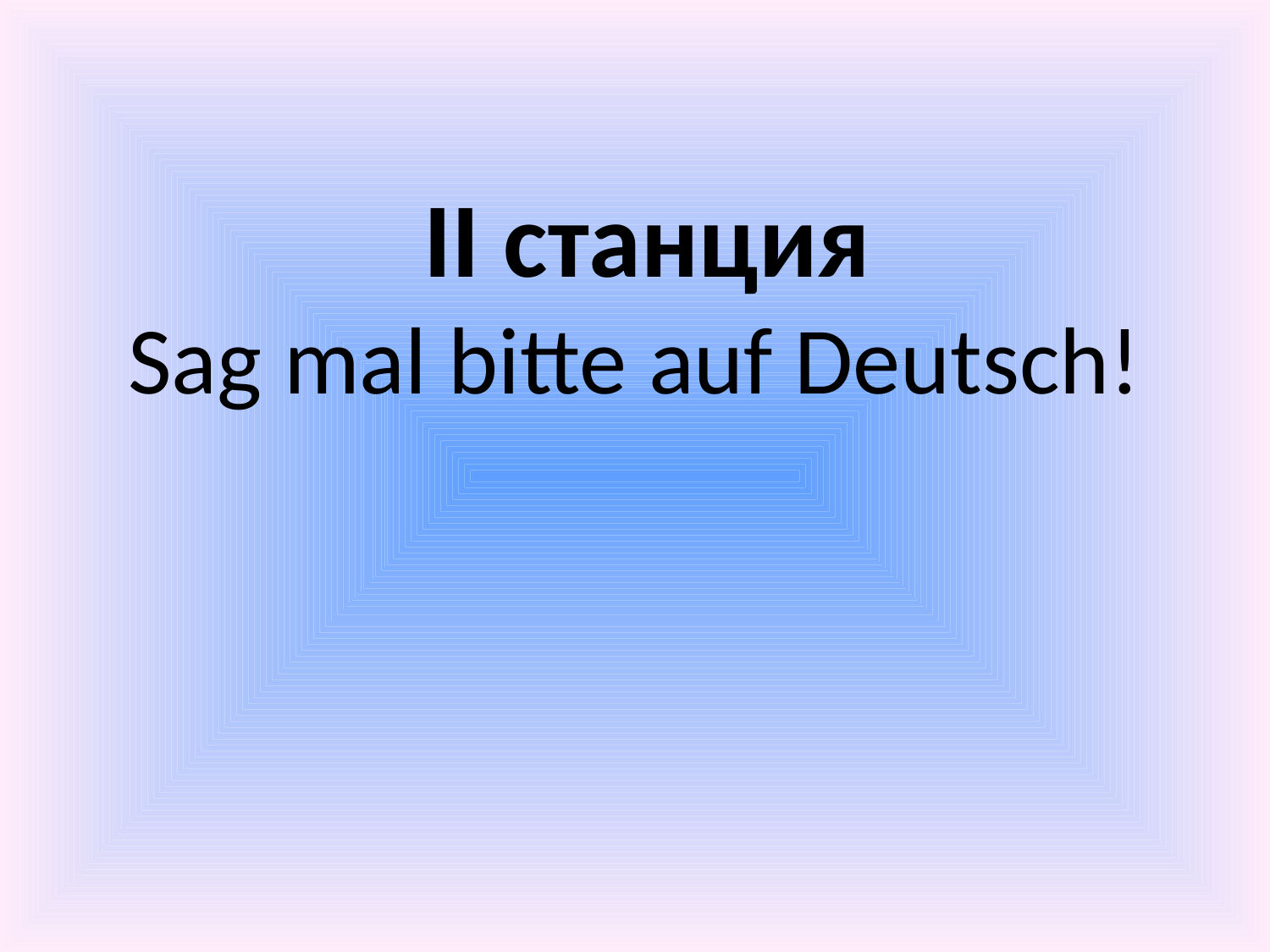

# II станция Sag mal bitte auf Deutsch!